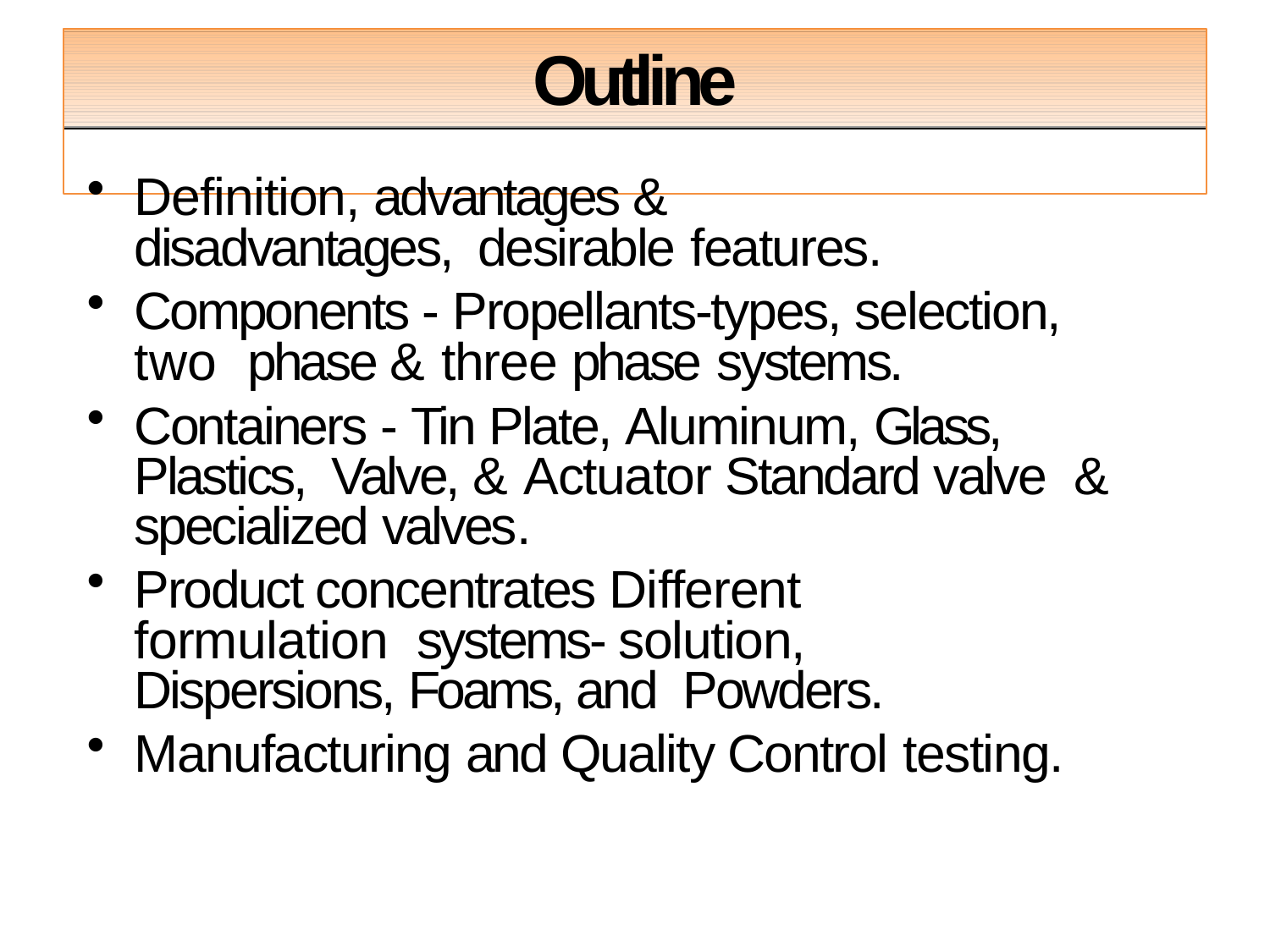

# Outline

Definition, advantages & disadvantages,  desirable features.
Components - Propellants-types, selection, two  phase & three phase systems.
Containers - Tin Plate, Aluminum, Glass, Plastics,  Valve, & Actuator Standard valve  &  specialized valves.
Product concentrates Different formulation  systems- solution, Dispersions, Foams, and  Powders.
Manufacturing and Quality Control testing.